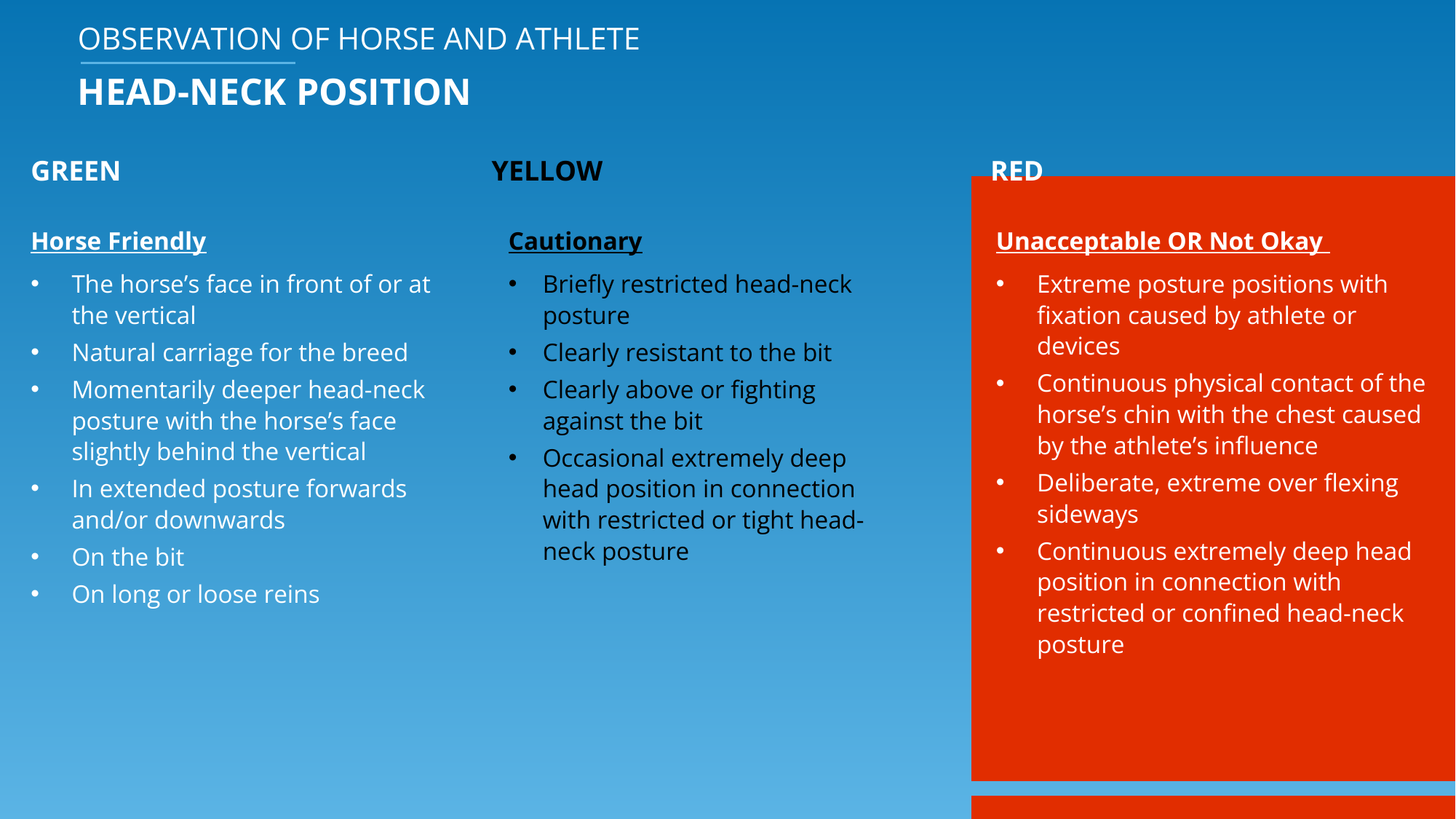

OBSERVATION OF HORSE AND ATHLETE

HEAD-NECK POSITION

Horse Friendly
The horse’s face in front of or at the vertical
Natural carriage for the breed
Momentarily deeper head-neck posture with the horse’s face slightly behind the vertical
In extended posture forwards and/or downwards
On the bit
On long or loose reins

Cautionary
Briefly restricted head-neck posture
Clearly resistant to the bit
Clearly above or fighting against the bit
Occasional extremely deep head position in connection with restricted or tight head-neck posture
Unacceptable OR Not Okay
Extreme posture positions with fixation caused by athlete or devices
Continuous physical contact of the horse’s chin with the chest caused by the athlete’s influence
Deliberate, extreme over flexing sideways
Continuous extremely deep head position in connection with restricted or confined head-neck posture